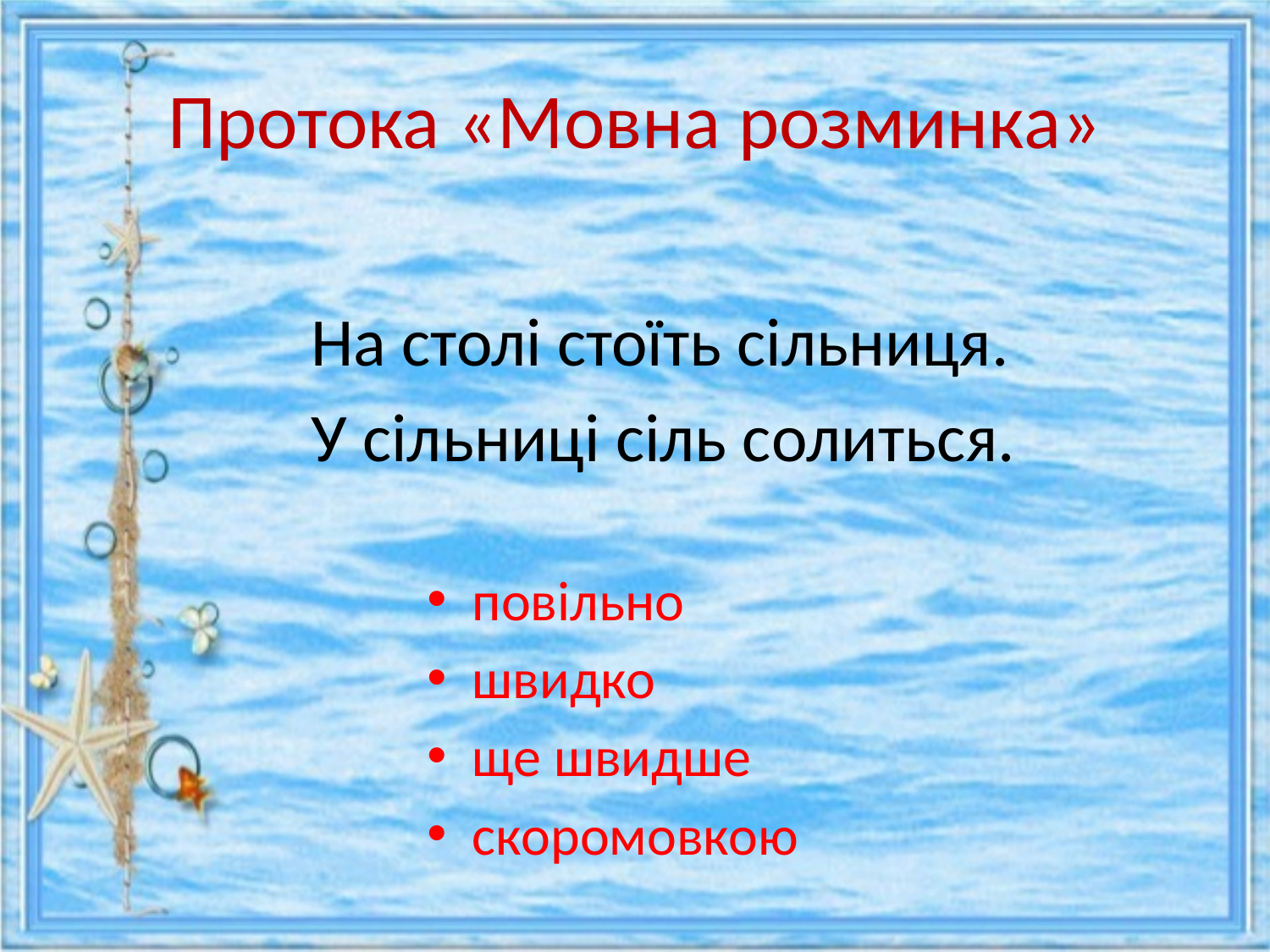

# Протока «Мовна розминка»

        На столі стоїть сільниця.
        У сільниці сіль солиться.

повільно
швидко
ще швидше
скоромовкою